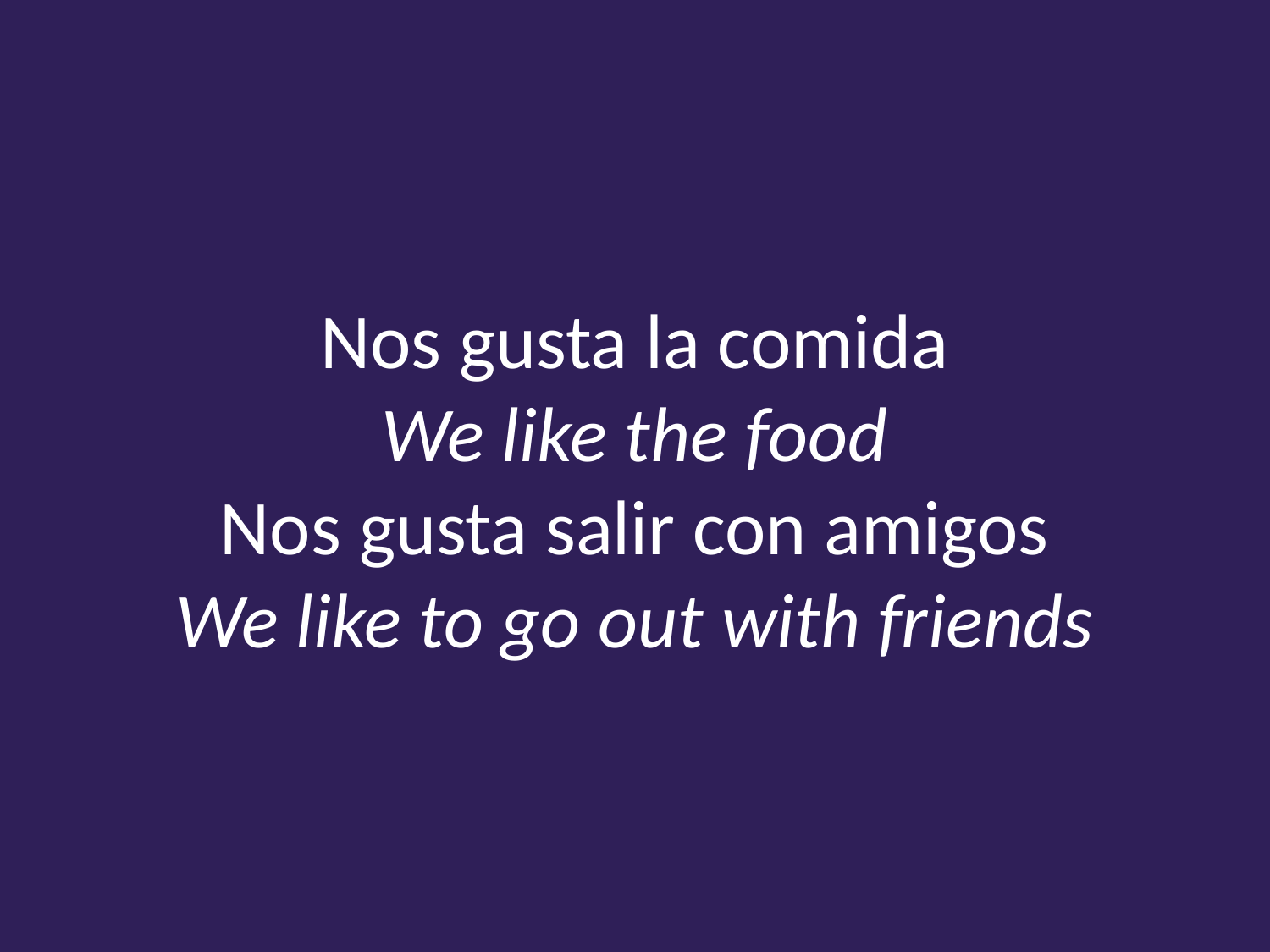

# Nos gusta la comida We like the food Nos gusta salir con amigos We like to go out with friends